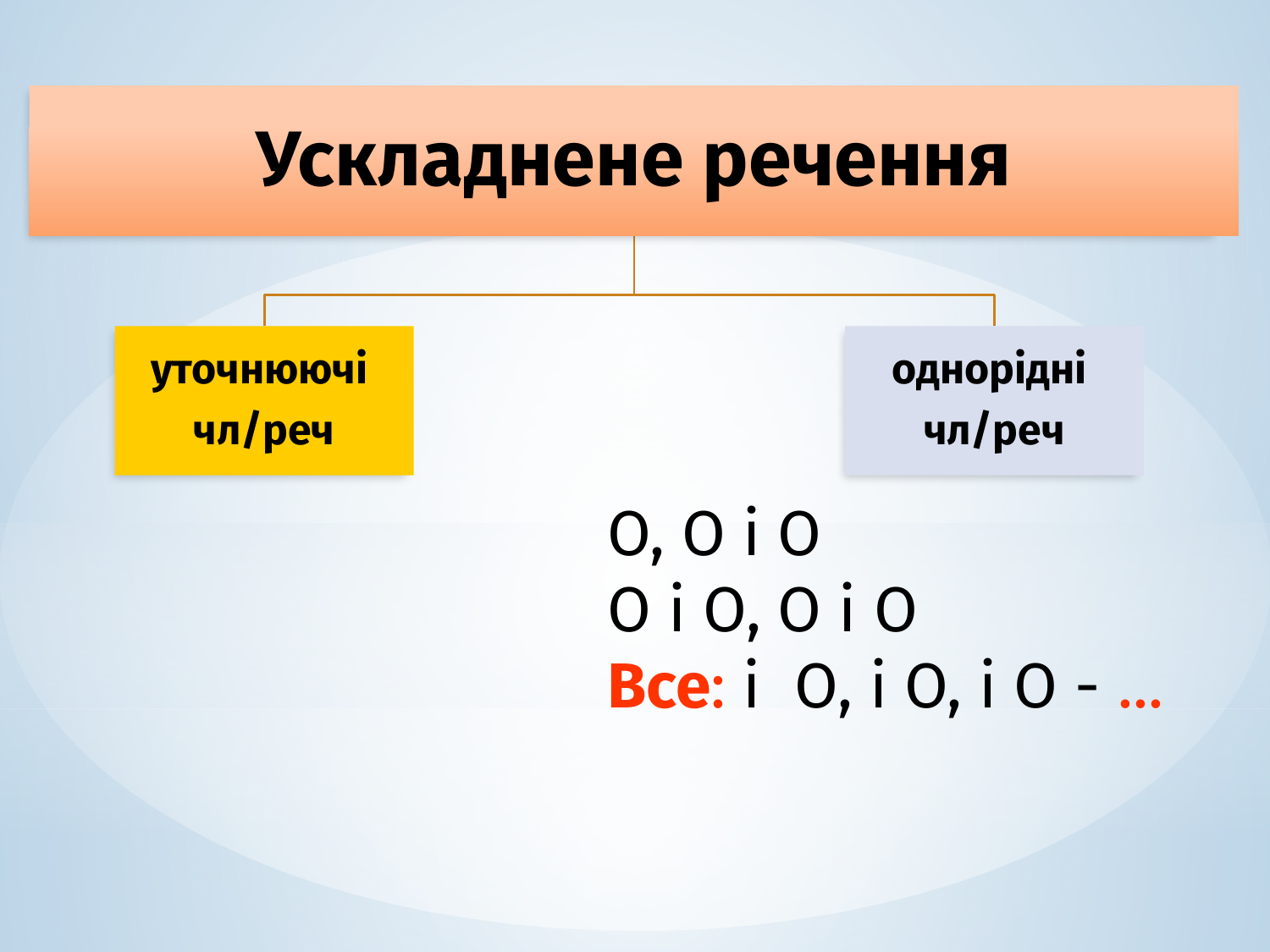

Ускладнене речення
уточнюючі
чл/реч
однорідні
чл/реч
О, О і О
О і О, О і О
Все: і  О, і О, і О - ...